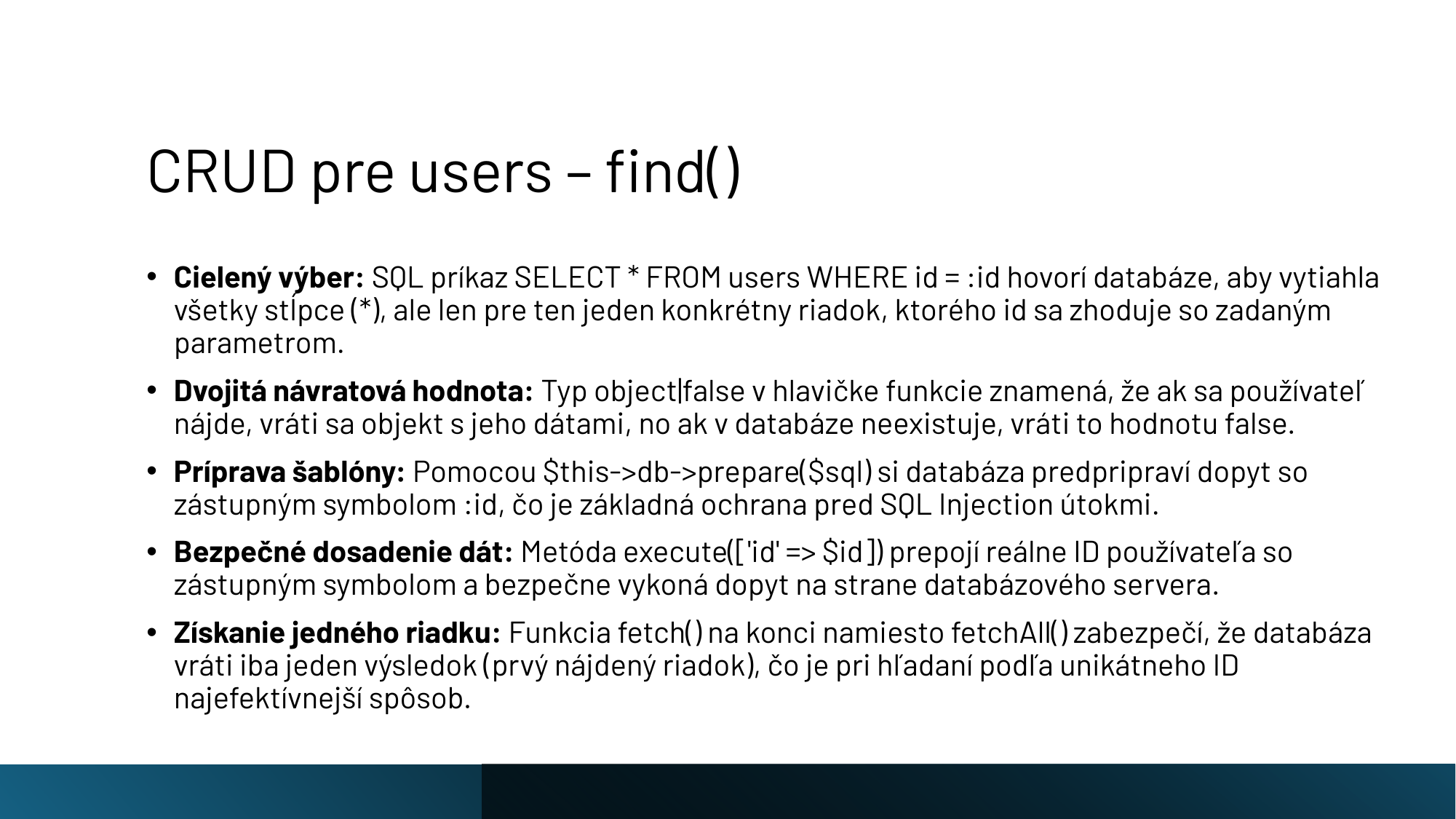

# CRUD pre users – find()
Cielený výber: SQL príkaz SELECT * FROM users WHERE id = :id hovorí databáze, aby vytiahla všetky stĺpce (*), ale len pre ten jeden konkrétny riadok, ktorého id sa zhoduje so zadaným parametrom.
Dvojitá návratová hodnota: Typ object|false v hlavičke funkcie znamená, že ak sa používateľ nájde, vráti sa objekt s jeho dátami, no ak v databáze neexistuje, vráti to hodnotu false.
Príprava šablóny: Pomocou $this->db->prepare($sql) si databáza predpripraví dopyt so zástupným symbolom :id, čo je základná ochrana pred SQL Injection útokmi.
Bezpečné dosadenie dát: Metóda execute(['id' => $id]) prepojí reálne ID používateľa so zástupným symbolom a bezpečne vykoná dopyt na strane databázového servera.
Získanie jedného riadku: Funkcia fetch() na konci namiesto fetchAll() zabezpečí, že databáza vráti iba jeden výsledok (prvý nájdený riadok), čo je pri hľadaní podľa unikátneho ID najefektívnejší spôsob.